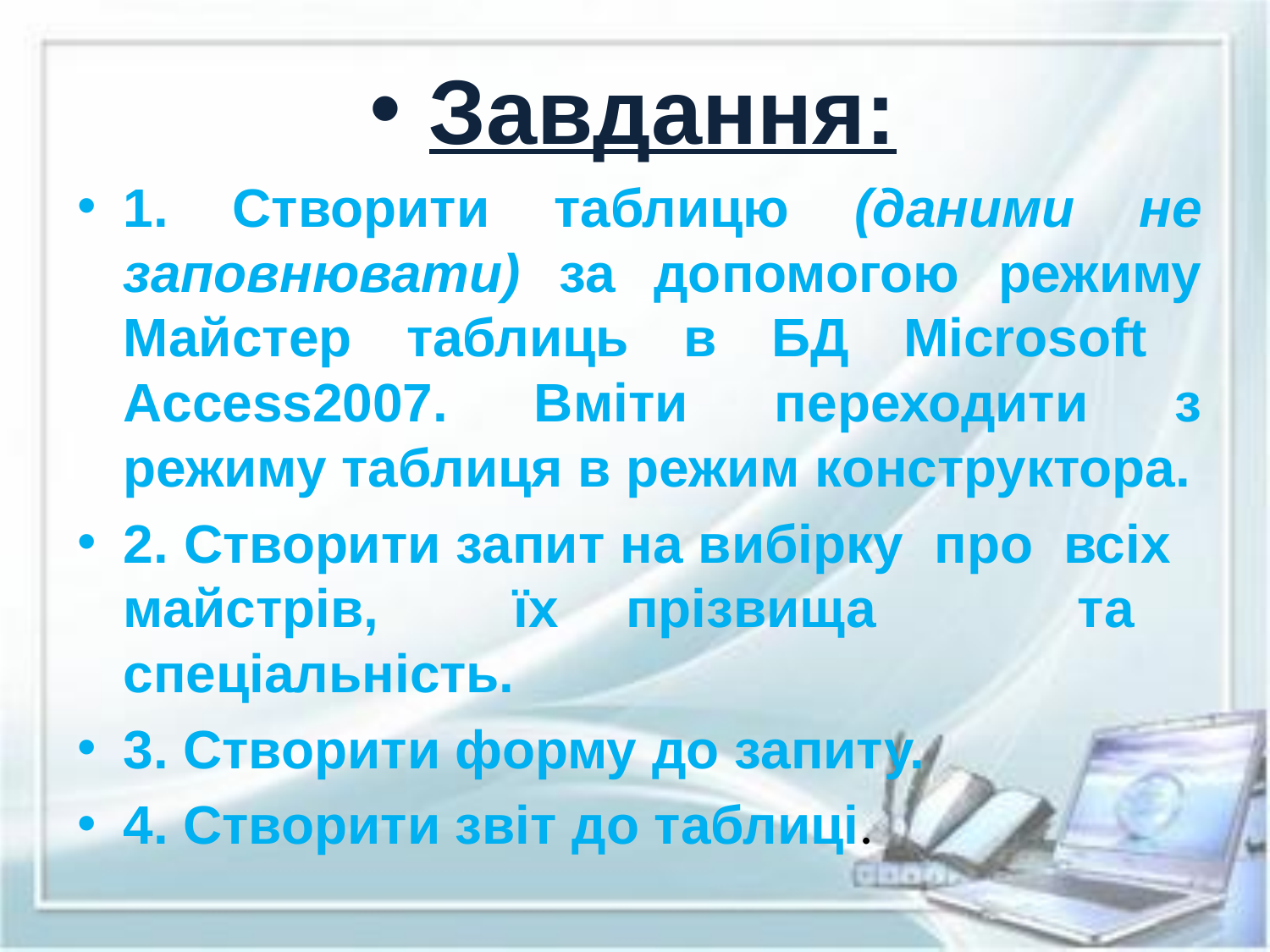

Завдання:
1. Створити таблицю (даними не заповнювати) за допомогою режиму Майстер таблиць в БД Microsoft  Access2007. Вміти переходити з режиму таблиця в режим конструктора.
2. Створити запит на вибірку  про  всіх   майстрів,  їх прізвища   та  спеціальність.
3. Створити форму до запиту.
4. Створити звіт до таблиці.